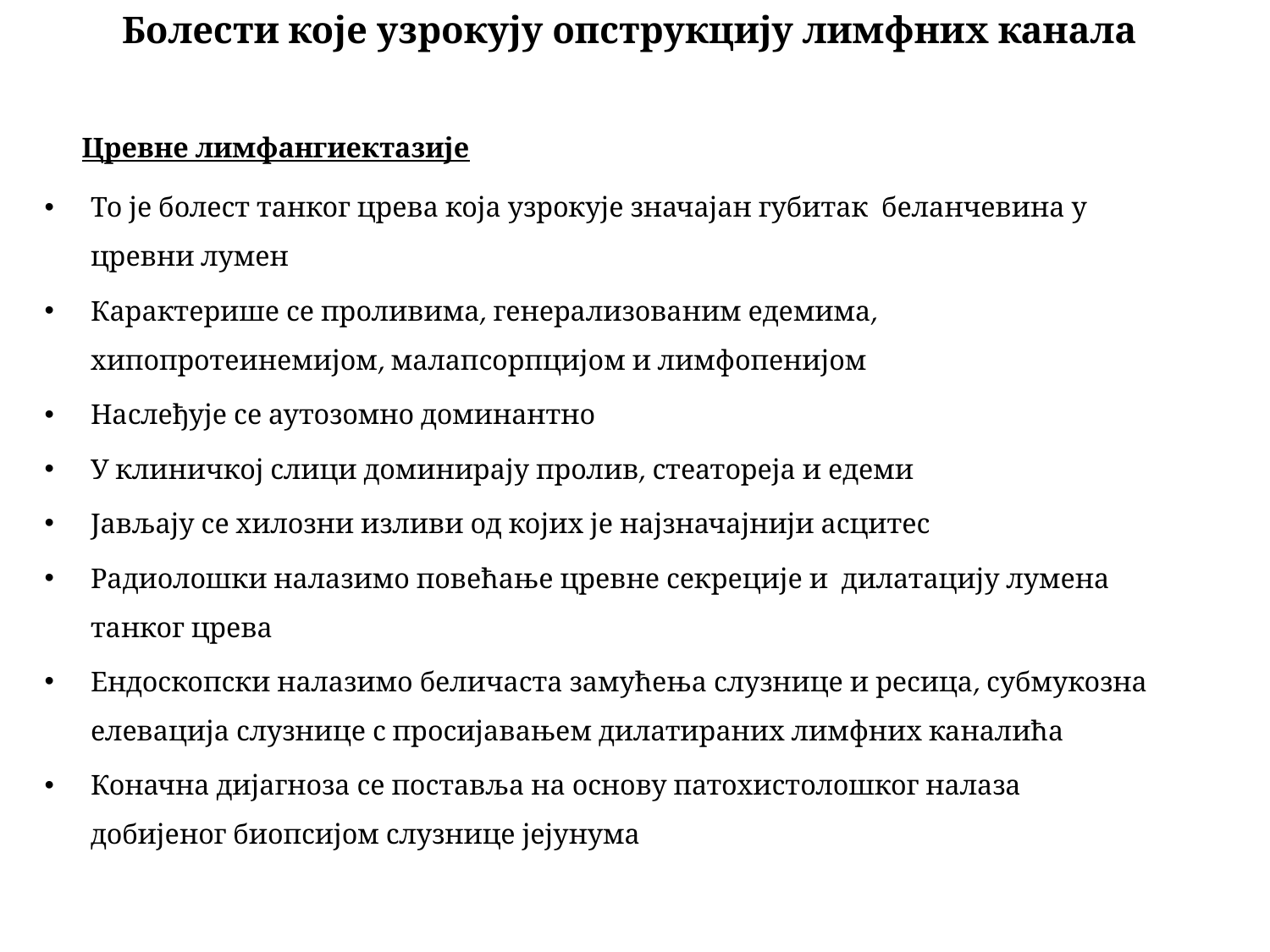

# Болести које узрокују опструкцију лимфних канала
   Цревне лимфангиектазије
То је болест танког црева која узрокује значајан губитак  беланчевина у цревни лумен
Карактерише се проливима, генерализованим едемима, хипопротеинемијом, малапсорпцијом и лимфопенијом
Наслеђује се аутозомно доминантно
У клиничкој слици доминирају пролив, стеатореја и едеми
Јављају се хилозни изливи од којих је најзначајнији асцитес
Радиолошки налазимо повећање цревне секреције и  дилатацију лумена танког црева
Ендоскопски налазимо беличаста замућења слузнице и ресица, субмукозна елевација слузнице с просијавањем дилатираних лимфних каналића
Коначна дијагноза се поставља на основу патохистолошког налаза добијеног биопсијом слузнице јејунума